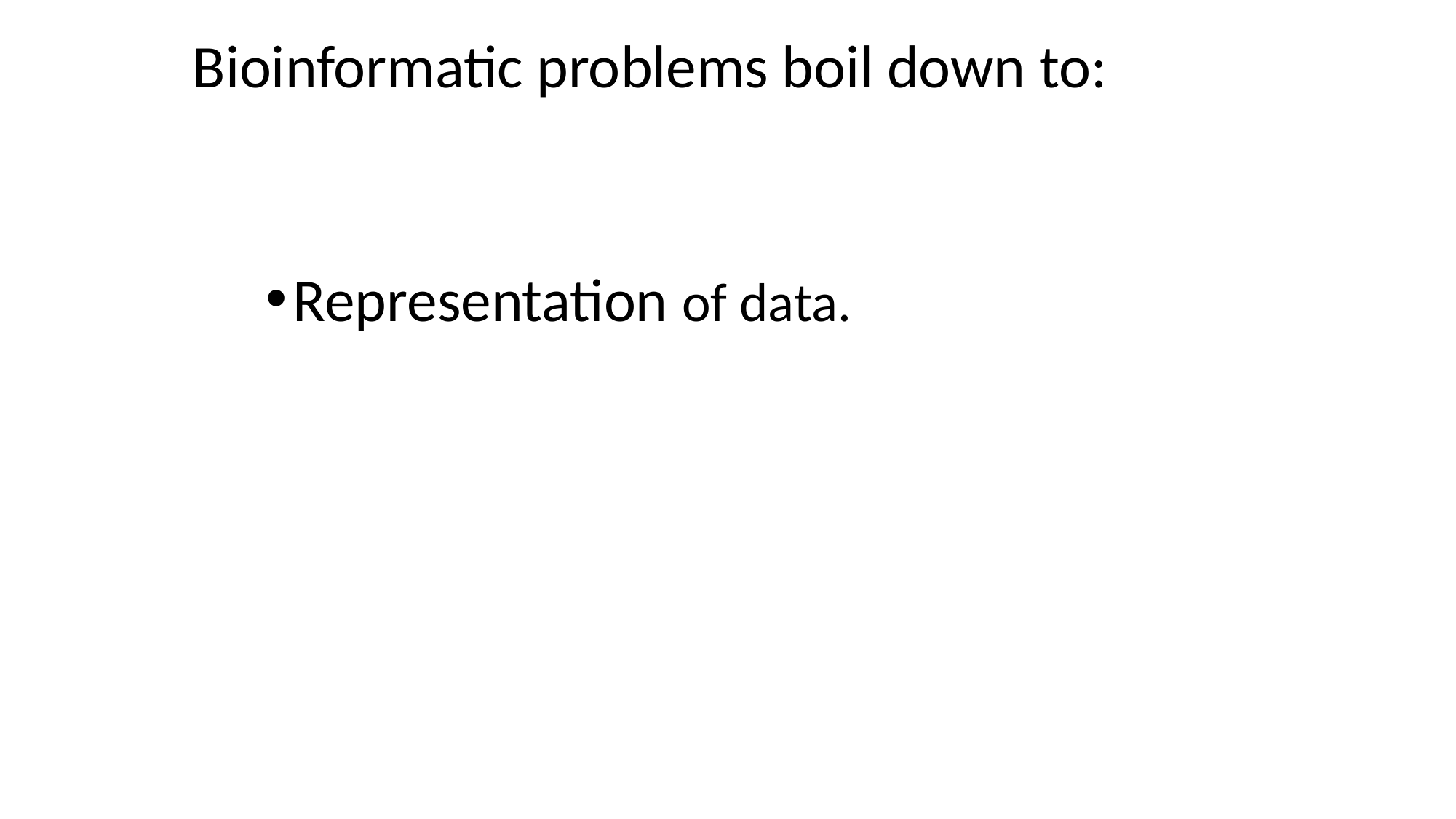

# Bioinformatic problems boil down to:
Representation of data.